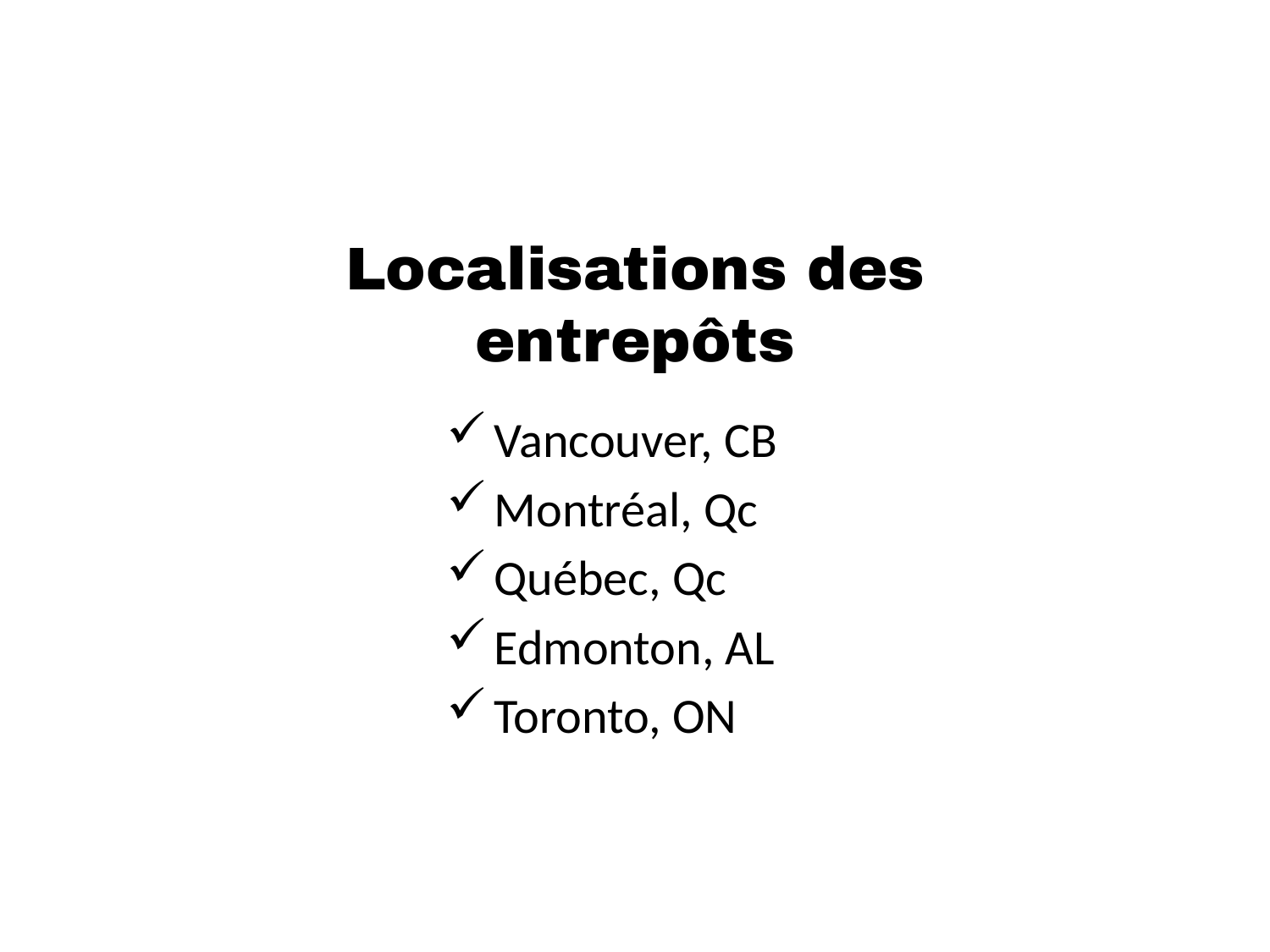

# Localisations des entrepôts
Vancouver, CB
Montréal, Qc
Québec, Qc
Edmonton, AL
Toronto, ON